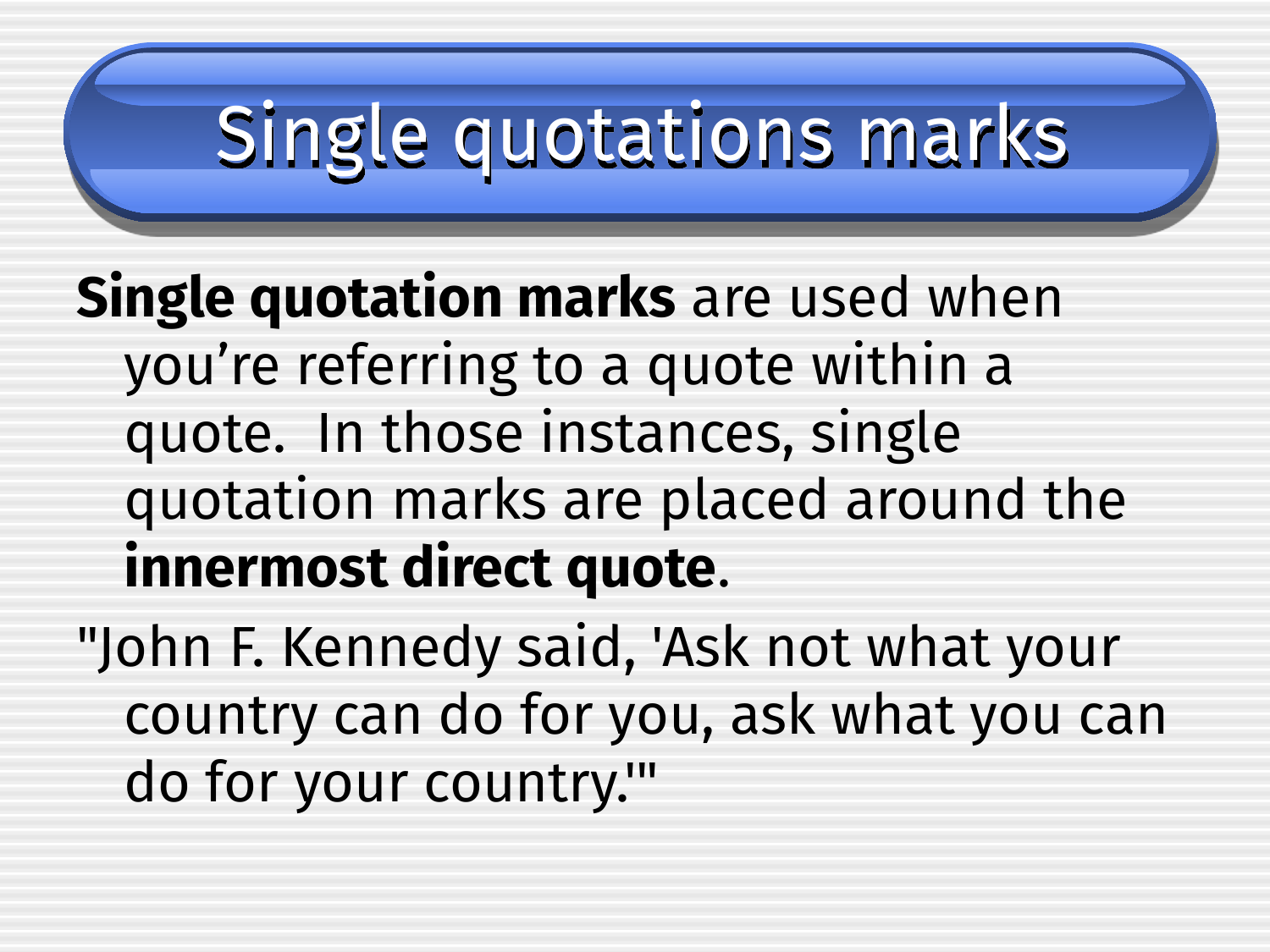

# Single quotations marks
Single quotation marks are used when you’re referring to a quote within a quote.  In those instances, single quotation marks are placed around the innermost direct quote.
"John F. Kennedy said, 'Ask not what your country can do for you, ask what you can do for your country.'"